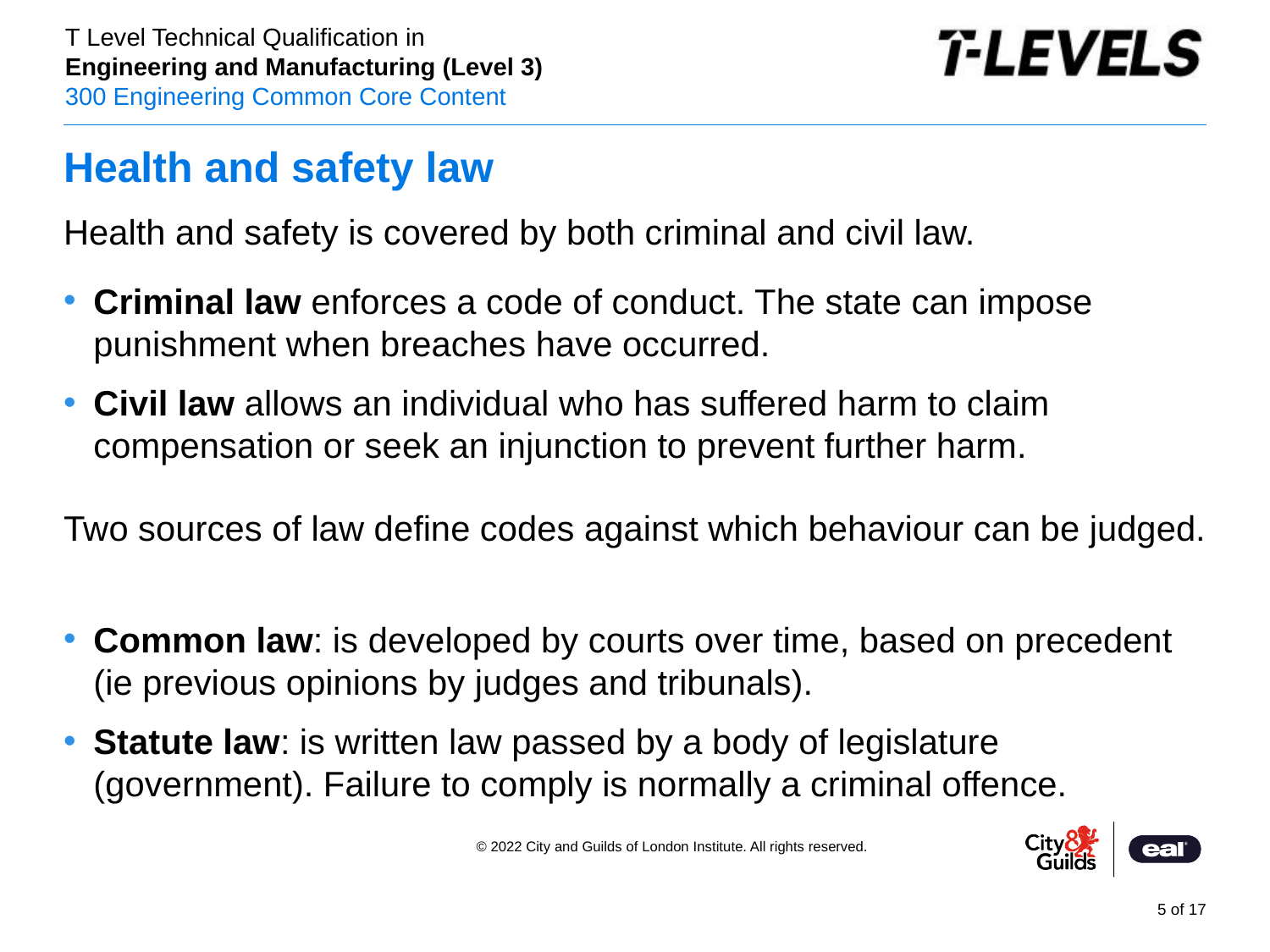

# Health and safety law
Health and safety is covered by both criminal and civil law.
Criminal law enforces a code of conduct. The state can impose punishment when breaches have occurred.
Civil law allows an individual who has suffered harm to claim compensation or seek an injunction to prevent further harm.
Two sources of law define codes against which behaviour can be judged.
Common law: is developed by courts over time, based on precedent (ie previous opinions by judges and tribunals).
Statute law: is written law passed by a body of legislature (government). Failure to comply is normally a criminal offence.